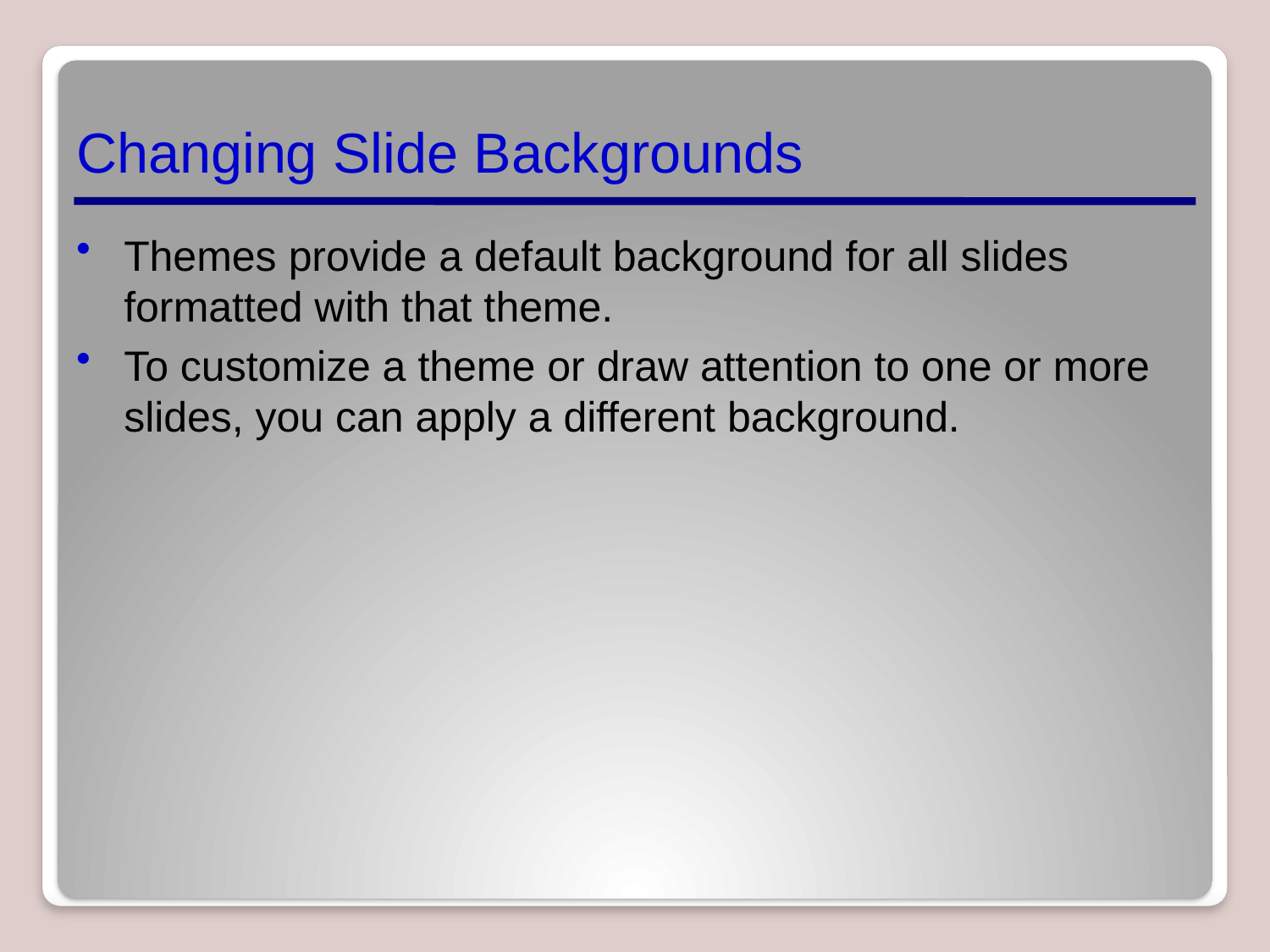

# Changing Slide Backgrounds
Themes provide a default background for all slides formatted with that theme.
To customize a theme or draw attention to one or more slides, you can apply a different background.